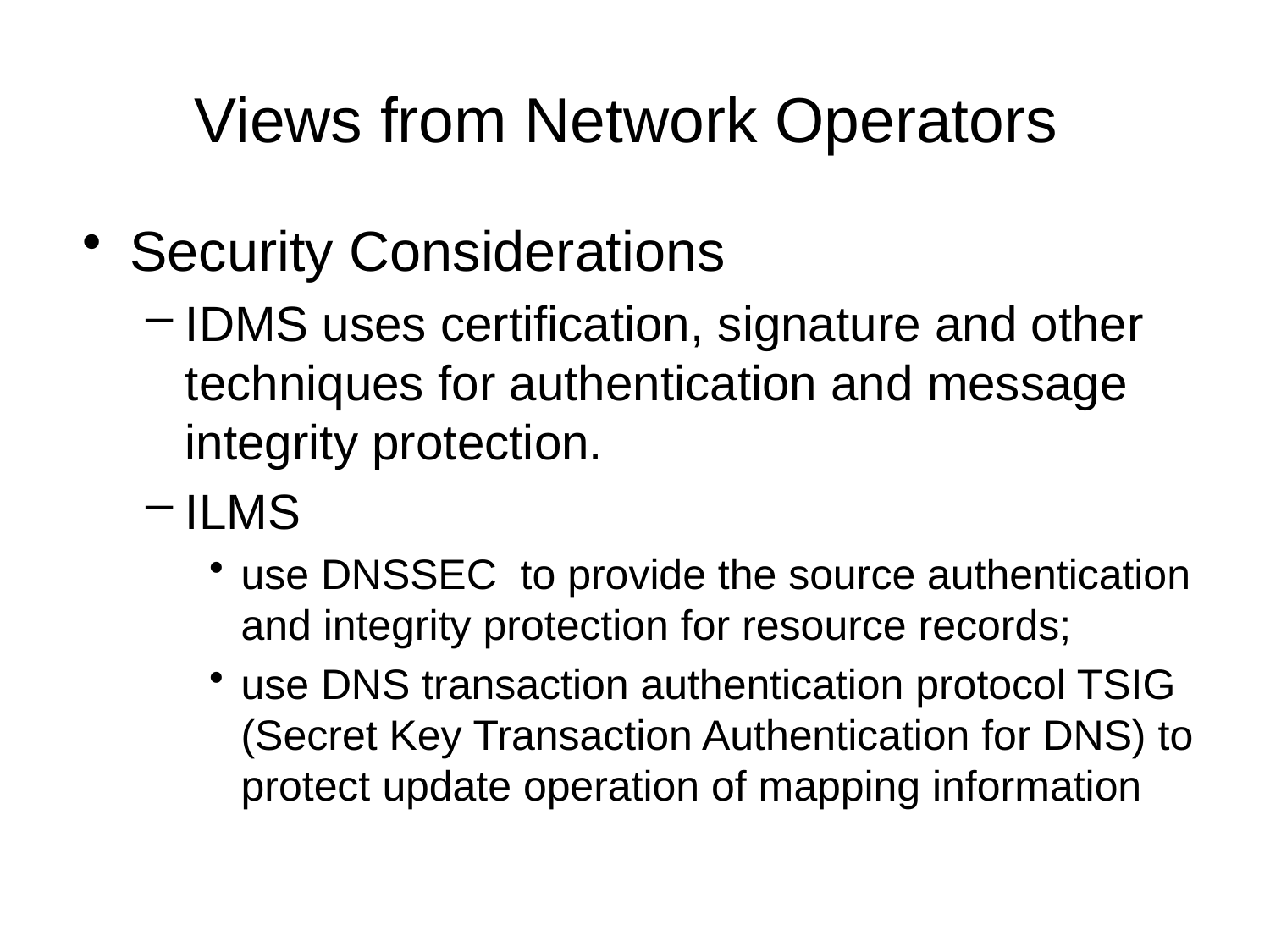

# Views from Network Operators
Security Considerations
IDMS uses certification, signature and other techniques for authentication and message integrity protection.
ILMS
use DNSSEC  to provide the source authentication and integrity protection for resource records;
use DNS transaction authentication protocol TSIG (Secret Key Transaction Authentication for DNS) to protect update operation of mapping information